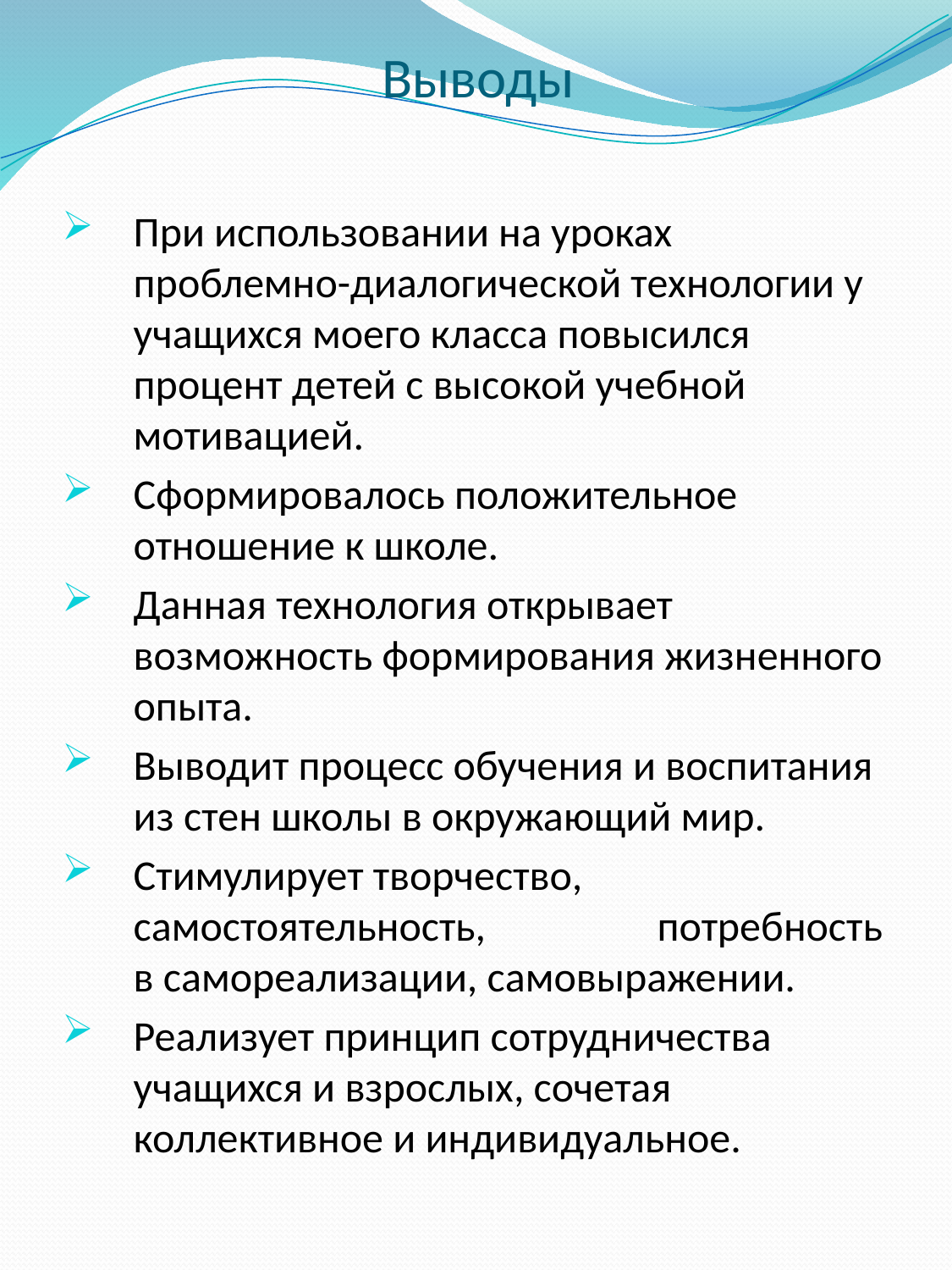

# Выводы
При использовании на уроках проблемно-диалогической технологии у учащихся моего класса повысился процент детей с высокой учебной мотивацией.
Сформировалось положительное отношение к школе.
Данная технология открывает возможность формирования жизненного опыта.
Выводит процесс обучения и воспитания из стен школы в окружающий мир.
Стимулирует творчество, самостоятельность,                  потребность в самореализации, самовыражении.
Реализует принцип сотрудничества учащихся и взрослых, сочетая коллективное и индивидуальное.